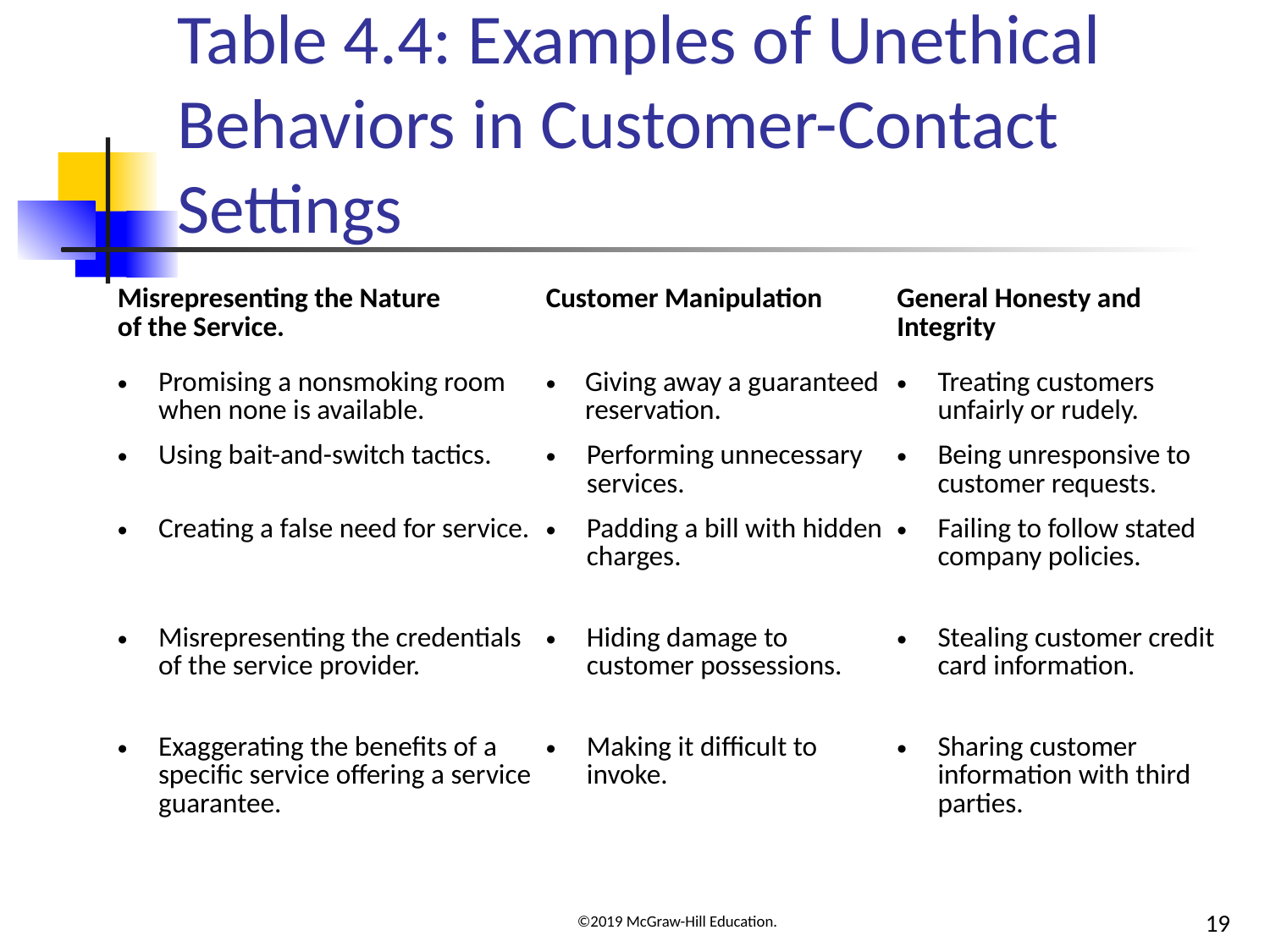

# Table 4.4: Examples of Unethical Behaviors in Customer-Contact Settings
| Misrepresenting the Nature of the Service. | Customer Manipulation | General Honesty and Integrity |
| --- | --- | --- |
| Promising a nonsmoking room when none is available. | Giving away a guaranteed reservation. | Treating customers unfairly or rudely. |
| Using bait-and-switch tactics. | Performing unnecessary services. | Being unresponsive to customer requests. |
| Creating a false need for service. | Padding a bill with hidden charges. | Failing to follow stated company policies. |
| Misrepresenting the credentials of the service provider. | Hiding damage to customer possessions. | Stealing customer credit card information. |
| Exaggerating the benefits of a specific service offering a service guarantee. | Making it difficult to invoke. | Sharing customer information with third parties. |